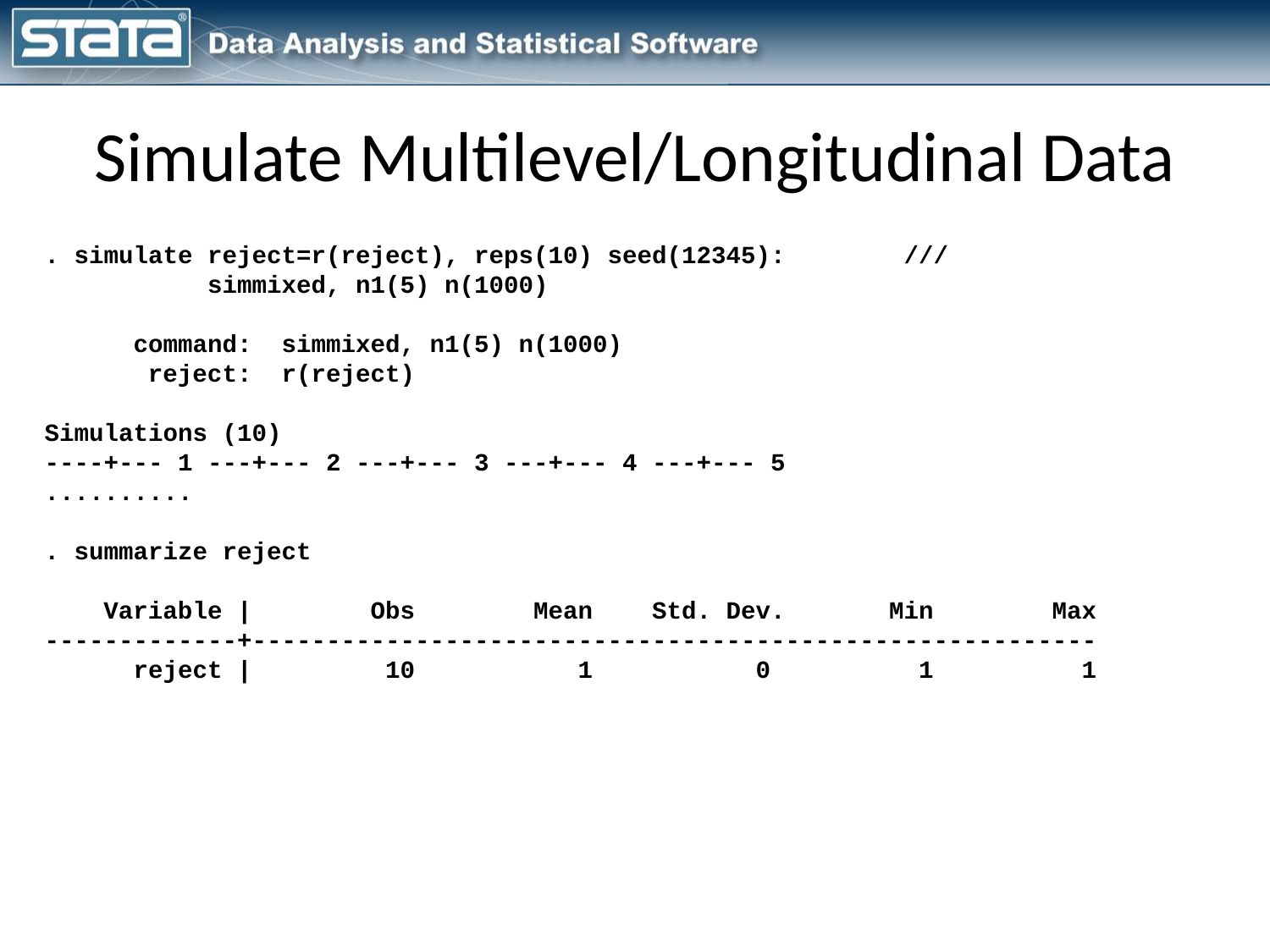

# Simulate Multilevel/Longitudinal Data
. simulate reject=r(reject), reps(10) seed(12345):        ///
           simmixed, n1(5) n(1000)

      command:  simmixed, n1(5) n(1000)
       reject:  r(reject)

Simulations (10)
----+--- 1 ---+--- 2 ---+--- 3 ---+--- 4 ---+--- 5
..........

. summarize reject

    Variable |        Obs        Mean    Std. Dev.       Min        Max
-------------+---------------------------------------------------------
      reject |         10           1           0          1          1